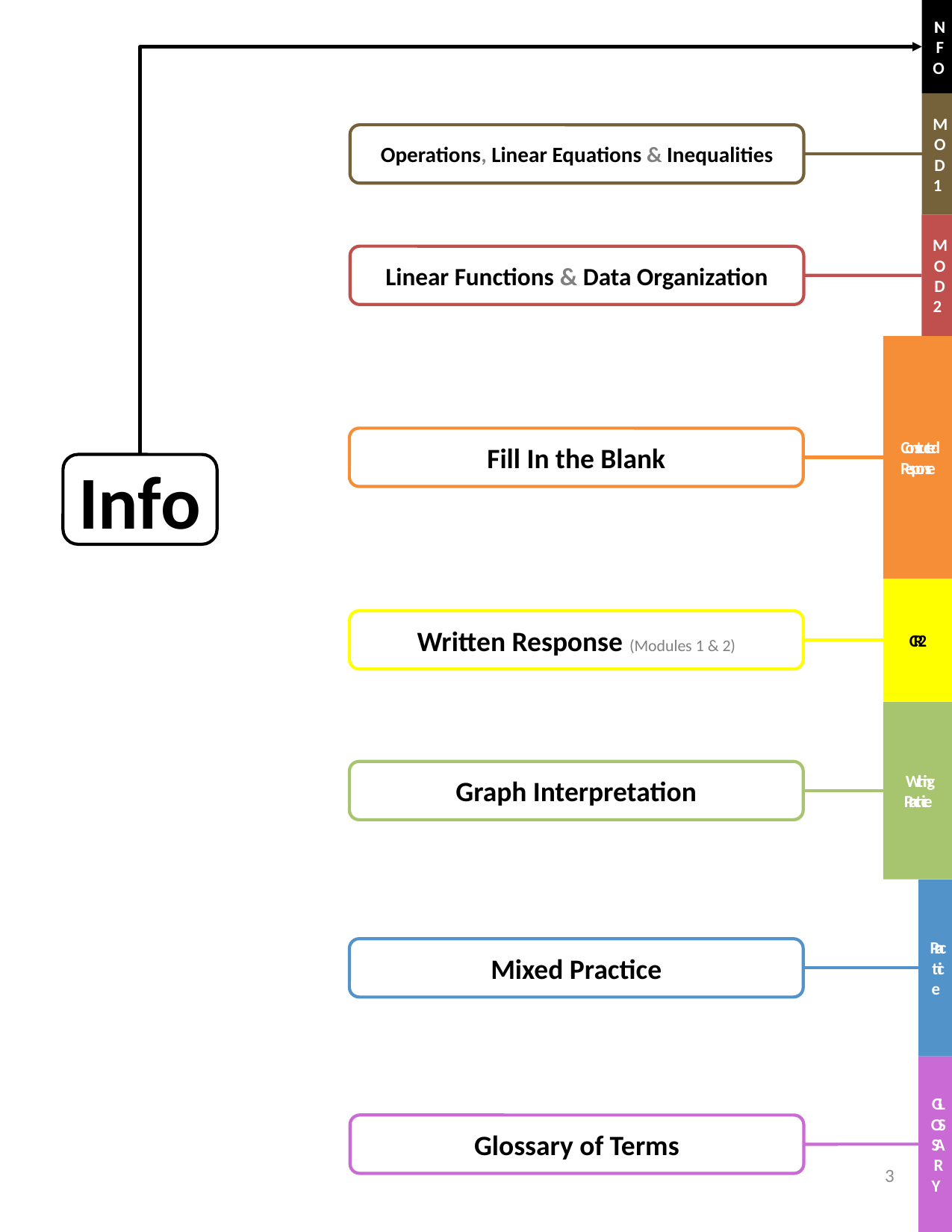

INFO
MOD 1
Operations, Linear Equations & Inequalities
MOD 2
Linear Functions & Data Organization
Constructed Response
Fill In the Blank
Info
CR 2
Written Response (Modules 1 & 2)
Writing Practice
Graph Interpretation
Practice
Mixed Practice
GLOSSARY
Glossary of Terms
3